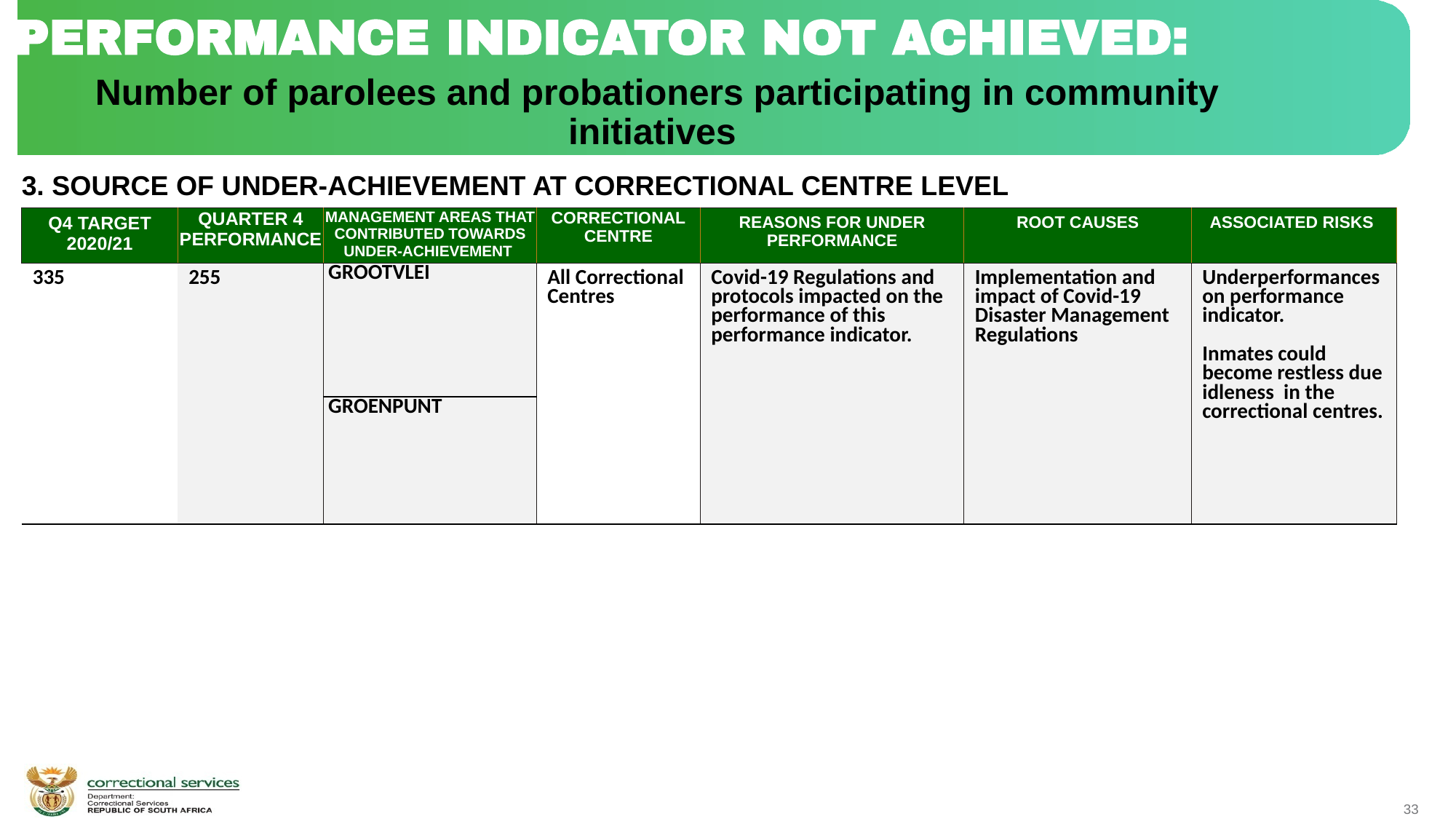

PERFORMANCE INDICATOR NOT ACHIEVED:
Number of parolees and probationers participating in community initiatives
     3. SOURCE OF UNDER-ACHIEVEMENT AT CORRECTIONAL CENTRE LEVEL
| Q4 TARGET 2020/21 | QUARTER 4 PERFORMANCE | MANAGEMENT AREAS THAT CONTRIBUTED TOWARDS UNDER-ACHIEVEMENT | CORRECTIONAL CENTRE | REASONS FOR UNDER PERFORMANCE | ROOT CAUSES | ASSOCIATED RISKS |
| --- | --- | --- | --- | --- | --- | --- |
| 335 | 255 | GROOTVLEI | All Correctional Centres | Covid-19 Regulations and protocols impacted on the performance of this performance indicator. | Implementation and impact of Covid-19 Disaster Management Regulations | Underperformances on performance indicator. Inmates could become restless due idleness in the correctional centres. |
|  |  | GROENPUNT |  |  |  |  |